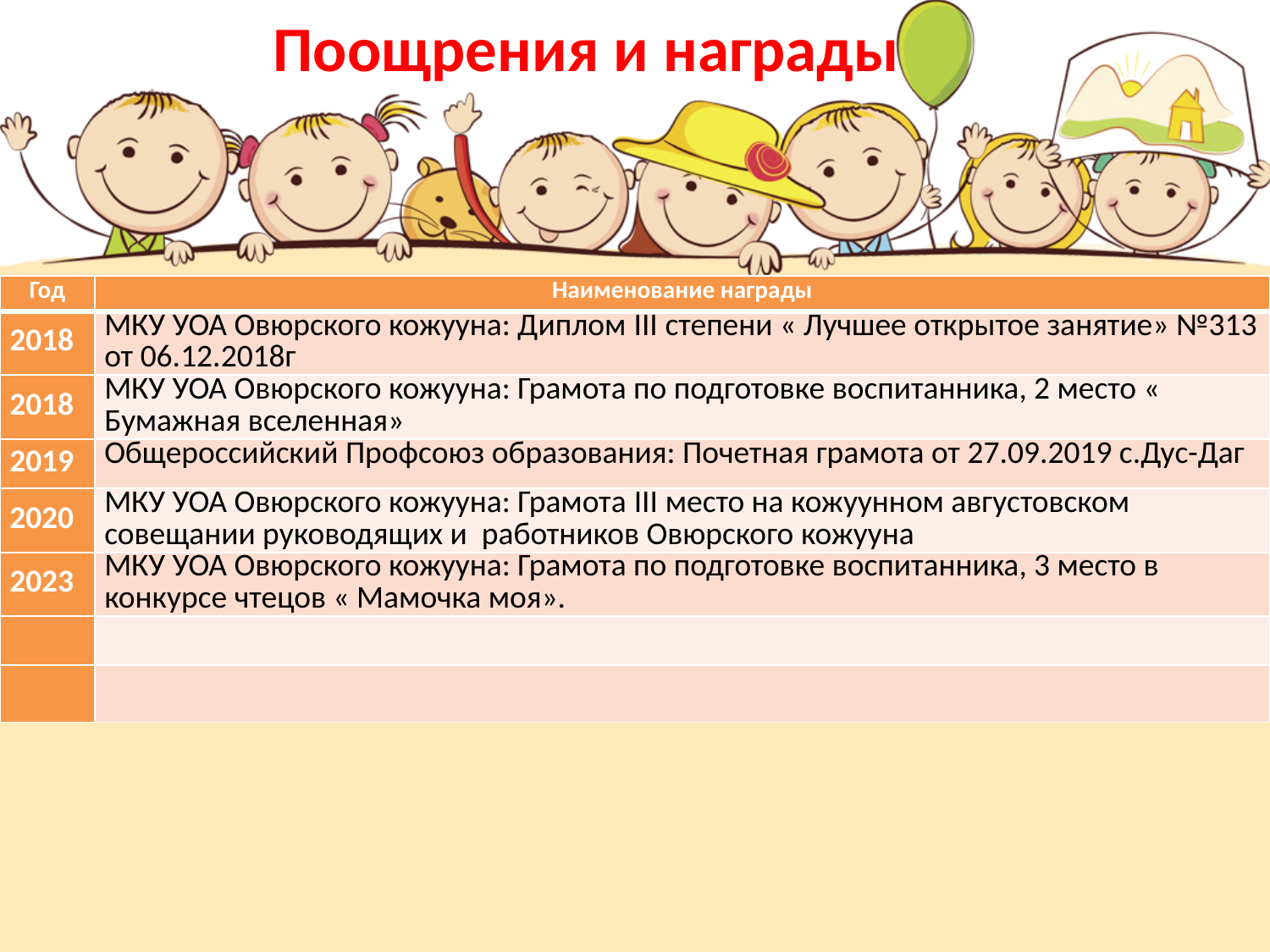

# Поощрения и награды
| Год | Наименование награды |
| --- | --- |
| 2018 | МКУ УОА Овюрского кожууна: Диплом III степени « Лучшее открытое занятие» №313 от 06.12.2018г |
| 2018 | МКУ УОА Овюрского кожууна: Грамота по подготовке воспитанника, 2 место « Бумажная вселенная» |
| 2019 | Общероссийский Профсоюз образования: Почетная грамота от 27.09.2019 с.Дус-Даг |
| 2020 | МКУ УОА Овюрского кожууна: Грамота III место на кожуунном августовском совещании руководящих и работников Овюрского кожууна |
| 2023 | МКУ УОА Овюрского кожууна: Грамота по подготовке воспитанника, 3 место в конкурсе чтецов « Мамочка моя». |
|  |  |
|  |  |